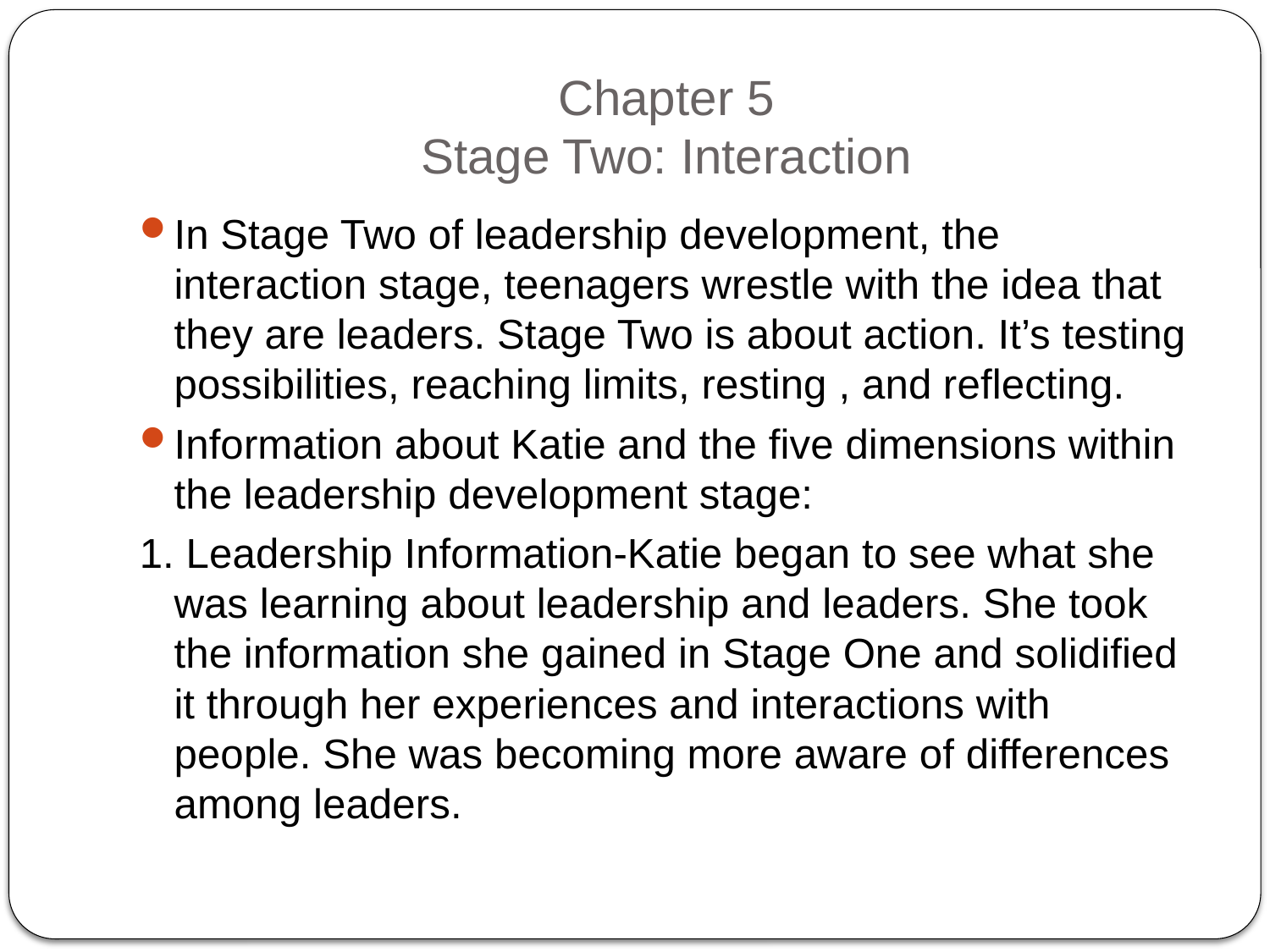

# Chapter 5 Stage Two: Interaction
In Stage Two of leadership development, the interaction stage, teenagers wrestle with the idea that they are leaders. Stage Two is about action. It’s testing possibilities, reaching limits, resting , and reflecting.
Information about Katie and the five dimensions within the leadership development stage:
1. Leadership Information-Katie began to see what she was learning about leadership and leaders. She took the information she gained in Stage One and solidified it through her experiences and interactions with people. She was becoming more aware of differences among leaders.